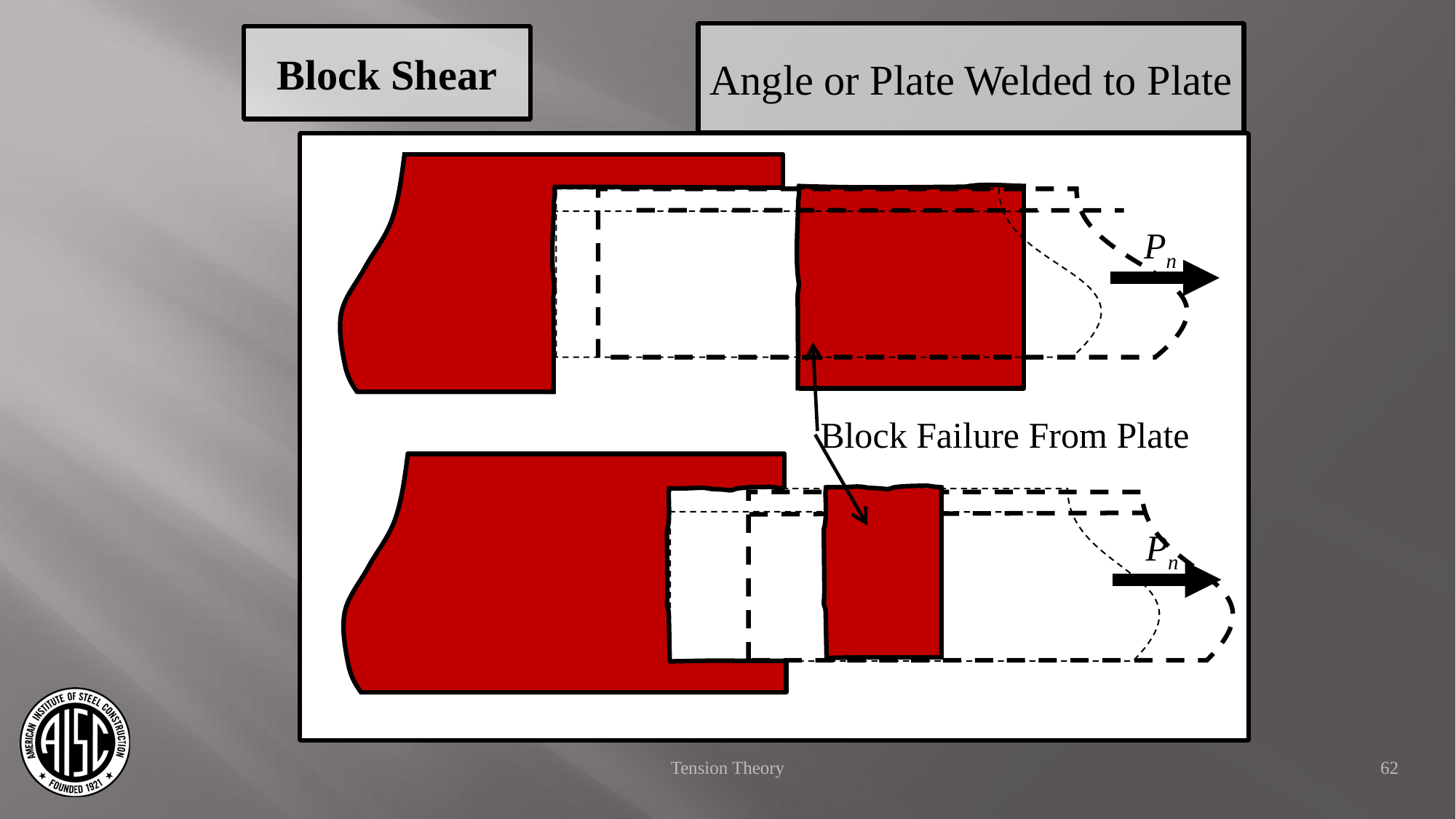

Angle or Plate Welded to Plate
Block Shear

Pn

Block Failure From Plate

Pn

62
Tension Theory